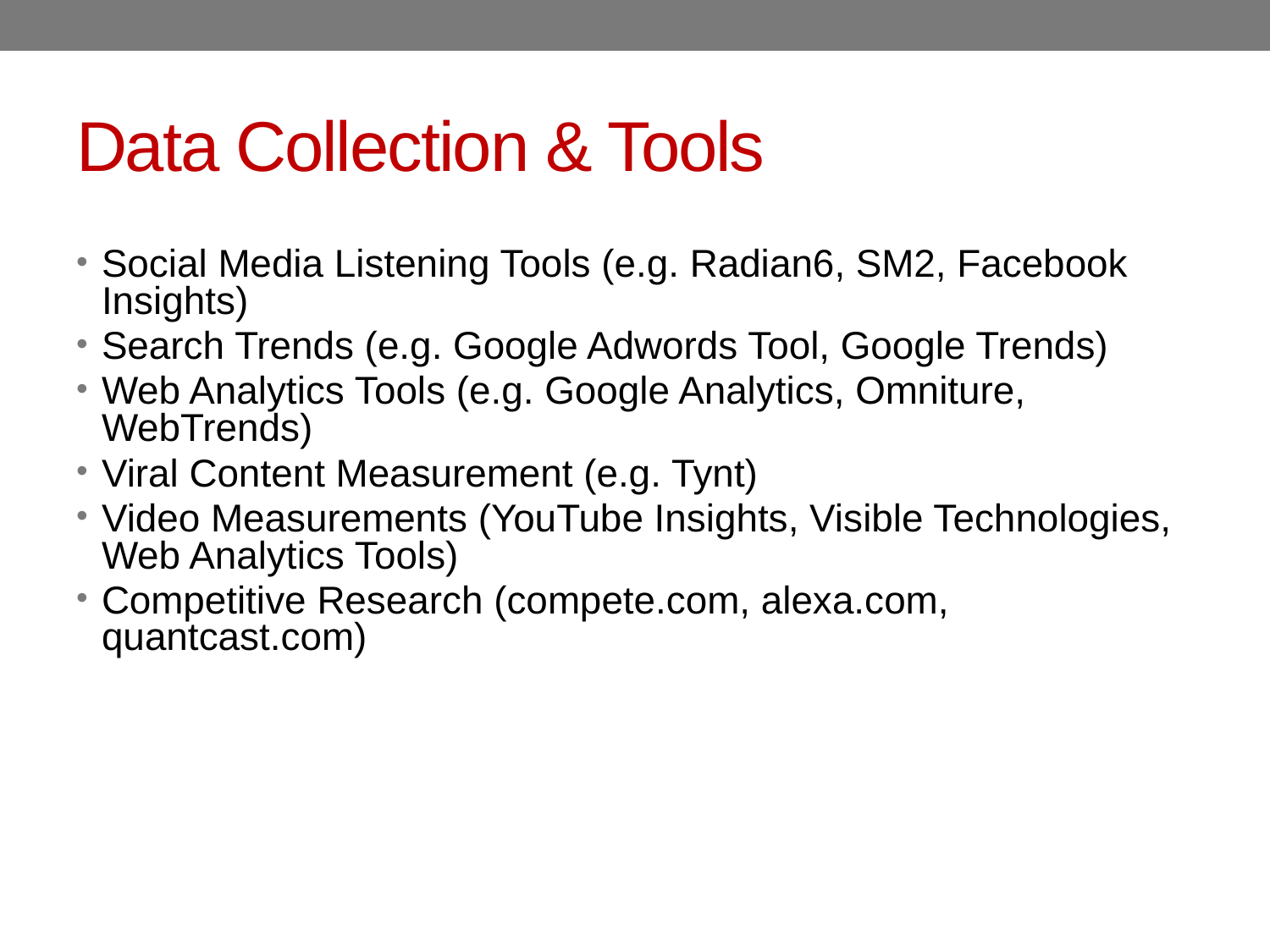

# Data Collection & Tools
Social Media Listening Tools (e.g. Radian6, SM2, Facebook Insights)
Search Trends (e.g. Google Adwords Tool, Google Trends)
Web Analytics Tools (e.g. Google Analytics, Omniture, WebTrends)
Viral Content Measurement (e.g. Tynt)
Video Measurements (YouTube Insights, Visible Technologies, Web Analytics Tools)
Competitive Research (compete.com, alexa.com, quantcast.com)